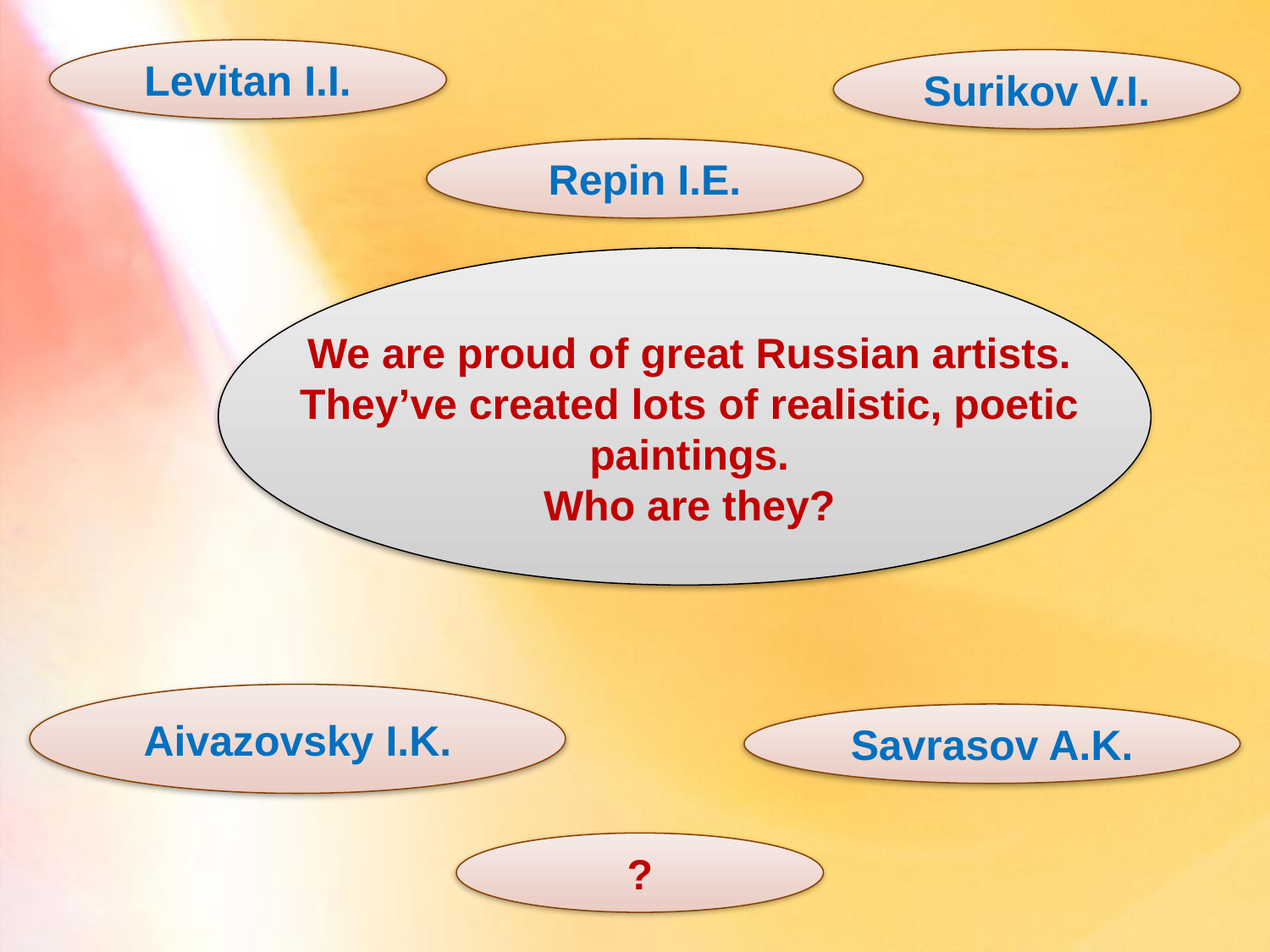

Levitan I.I.
Surikov V.I.
Repin I.E.

# We are proud of great Russian artists. They’ve created lots of realistic, poetic paintings. Who are they?
Aivazovsky I.K.
Savrasov A.K.
?